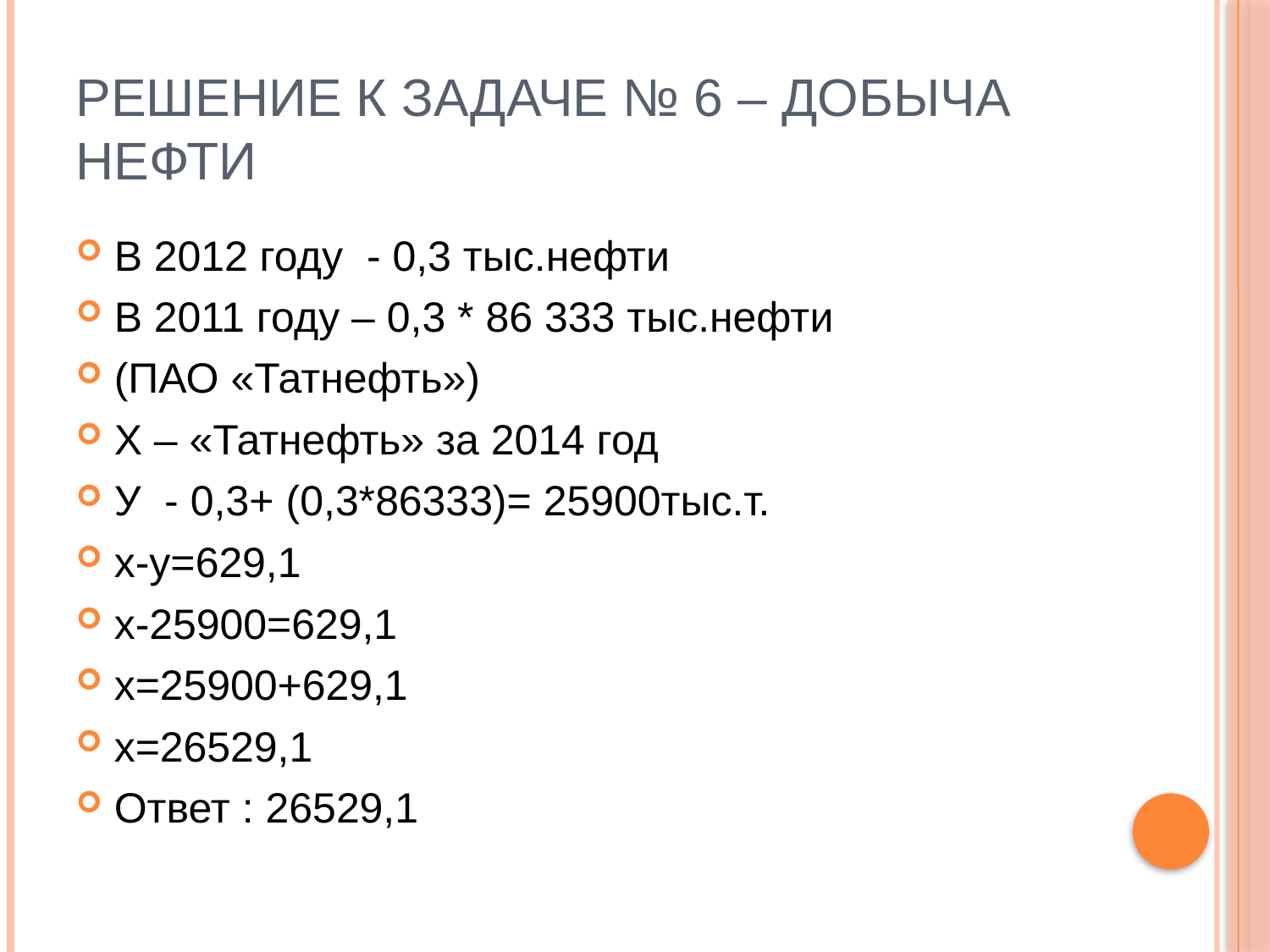

# Решение к задаче № 6 – Добыча нефти
В 2012 году  - 0,3 тыс.нефти
В 2011 году – 0,3 * 86 333 тыс.нефти
(ПАО «Татнефть»)
Х – «Татнефть» за 2014 год
У  - 0,3+ (0,3*86333)= 25900тыс.т.
х-у=629,1
х-25900=629,1
х=25900+629,1
х=26529,1
Ответ : 26529,1